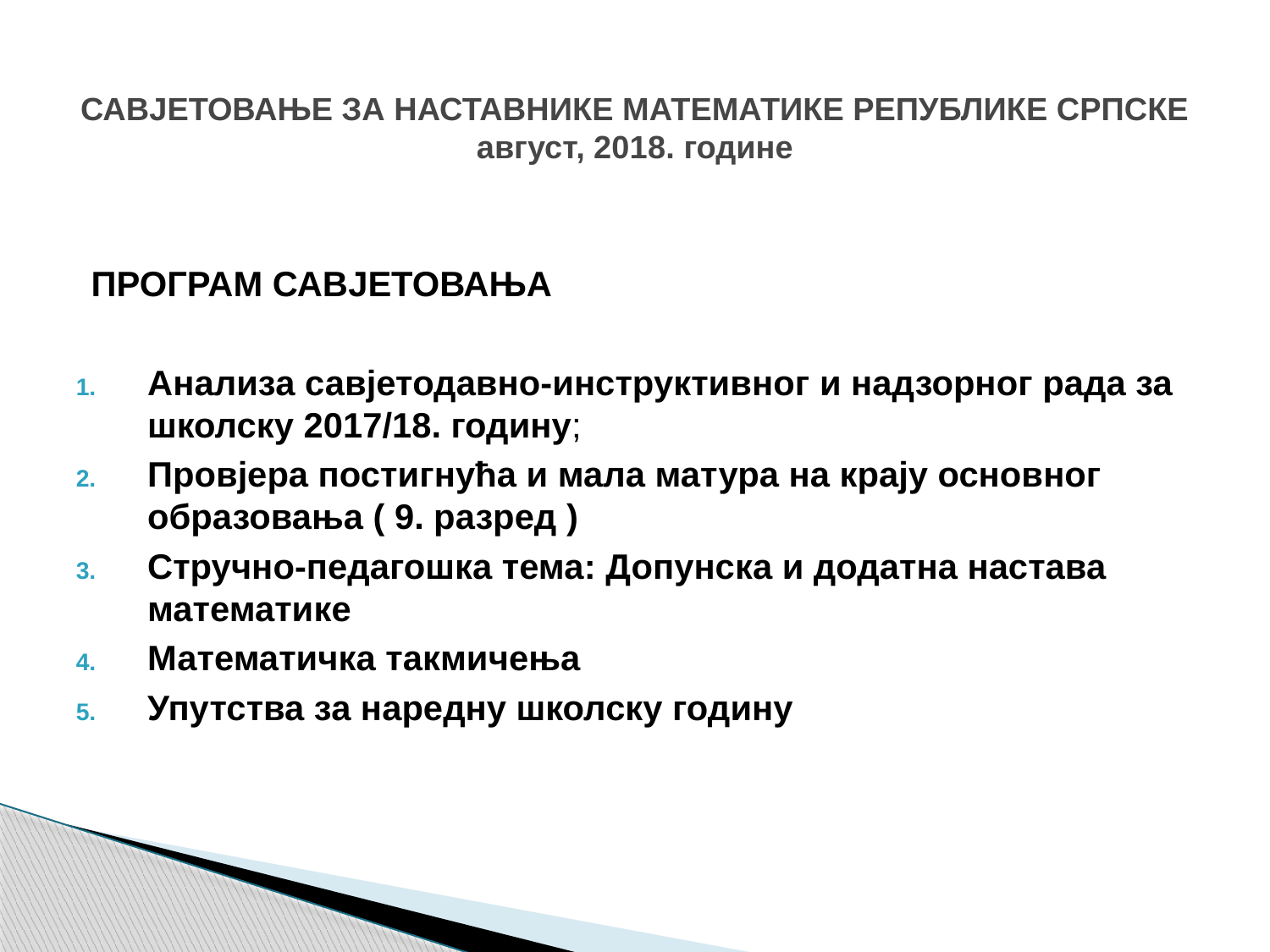

# САВЈЕТОВАЊЕ ЗА НАСТАВНИКЕ МАТЕМАТИКЕ РЕПУБЛИКЕ СРПСКЕ август, 2018. године

ПРОГРАМ САВЈЕТОВАЊА

Aнализа савјетодавно-инструктивног и надзорног рада за школску 2017/18. годину;
Провјера постигнућа и мала матура на крају основног образовања ( 9. разред )
Стручно-педагошка тема: Допунска и додатна настава математике
Математичка такмичења
Упутства за наредну школску годину